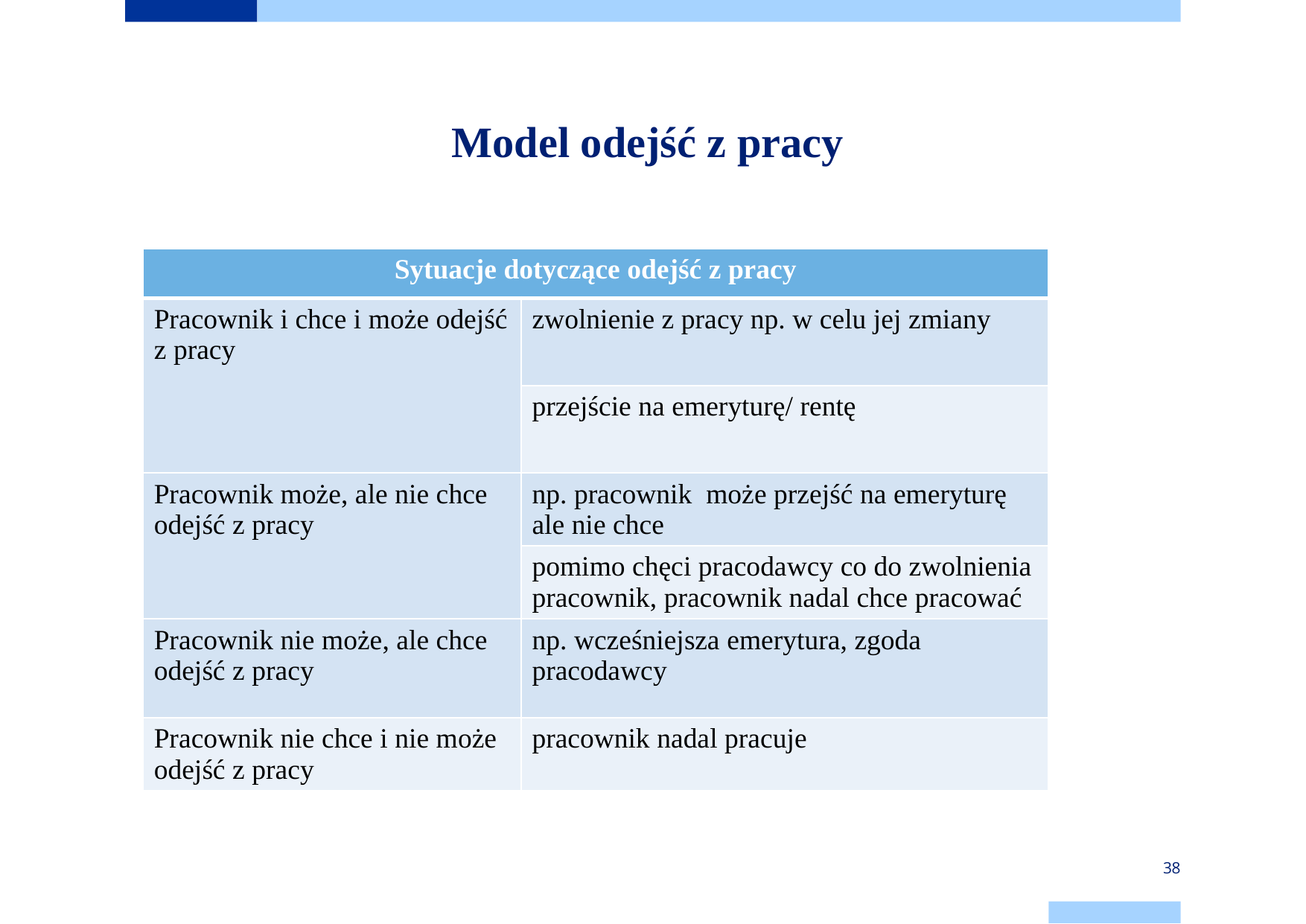

# Model odejść z pracy
| Sytuacje dotyczące odejść z pracy |  |
| --- | --- |
| Pracownik i chce i może odejść z pracy | zwolnienie z pracy np. w celu jej zmiany |
|  | przejście na emeryturę/ rentę |
| Pracownik może, ale nie chce odejść z pracy | np. pracownik może przejść na emeryturę ale nie chce |
|  | pomimo chęci pracodawcy co do zwolnienia pracownik, pracownik nadal chce pracować |
| Pracownik nie może, ale chce odejść z pracy | np. wcześniejsza emerytura, zgoda pracodawcy |
| Pracownik nie chce i nie może odejść z pracy | pracownik nadal pracuje |
38